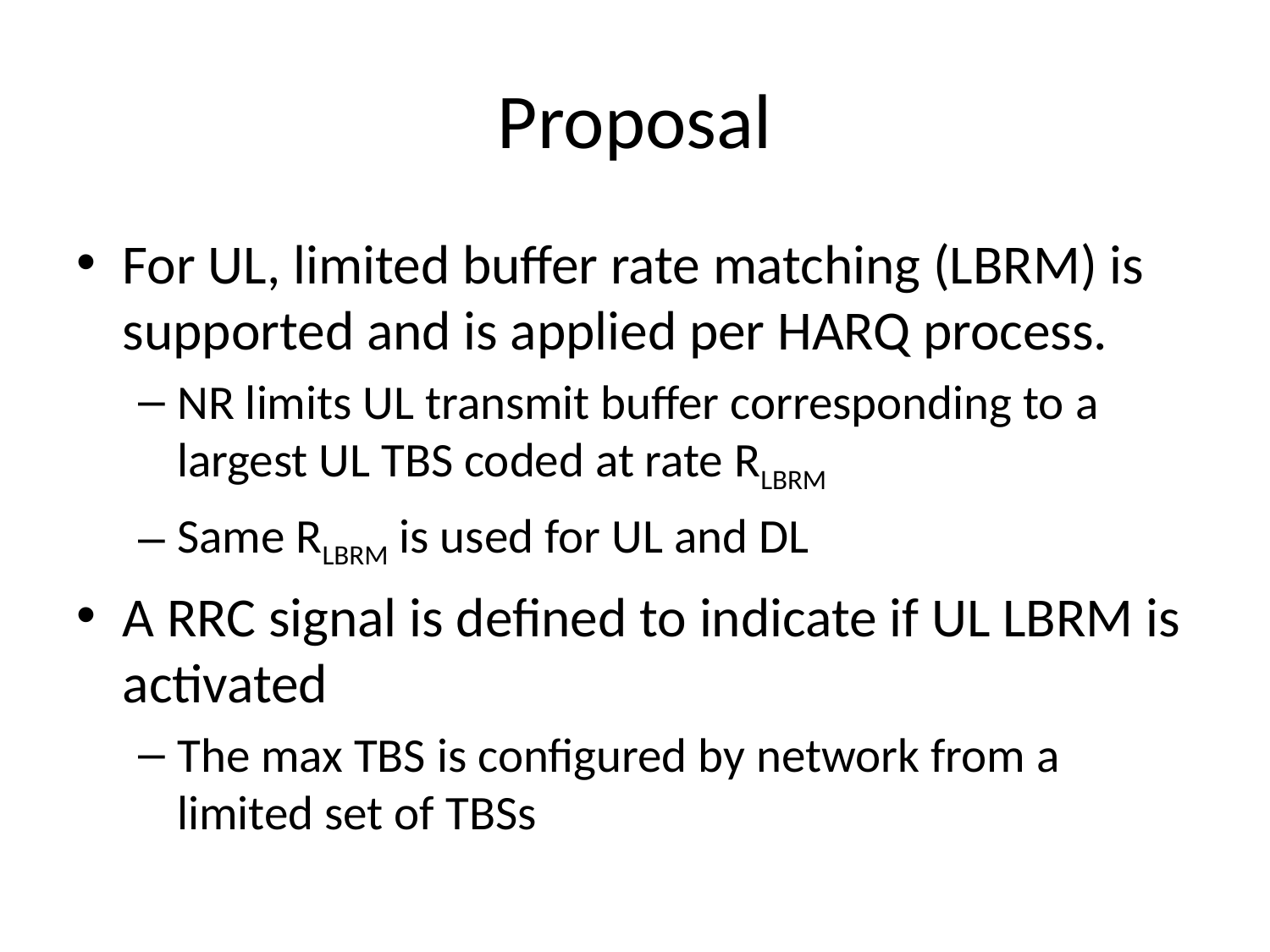

# Proposal
For UL, limited buffer rate matching (LBRM) is supported and is applied per HARQ process.
NR limits UL transmit buffer corresponding to a largest UL TBS coded at rate RLBRM
Same RLBRM is used for UL and DL
A RRC signal is defined to indicate if UL LBRM is activated
The max TBS is configured by network from a limited set of TBSs